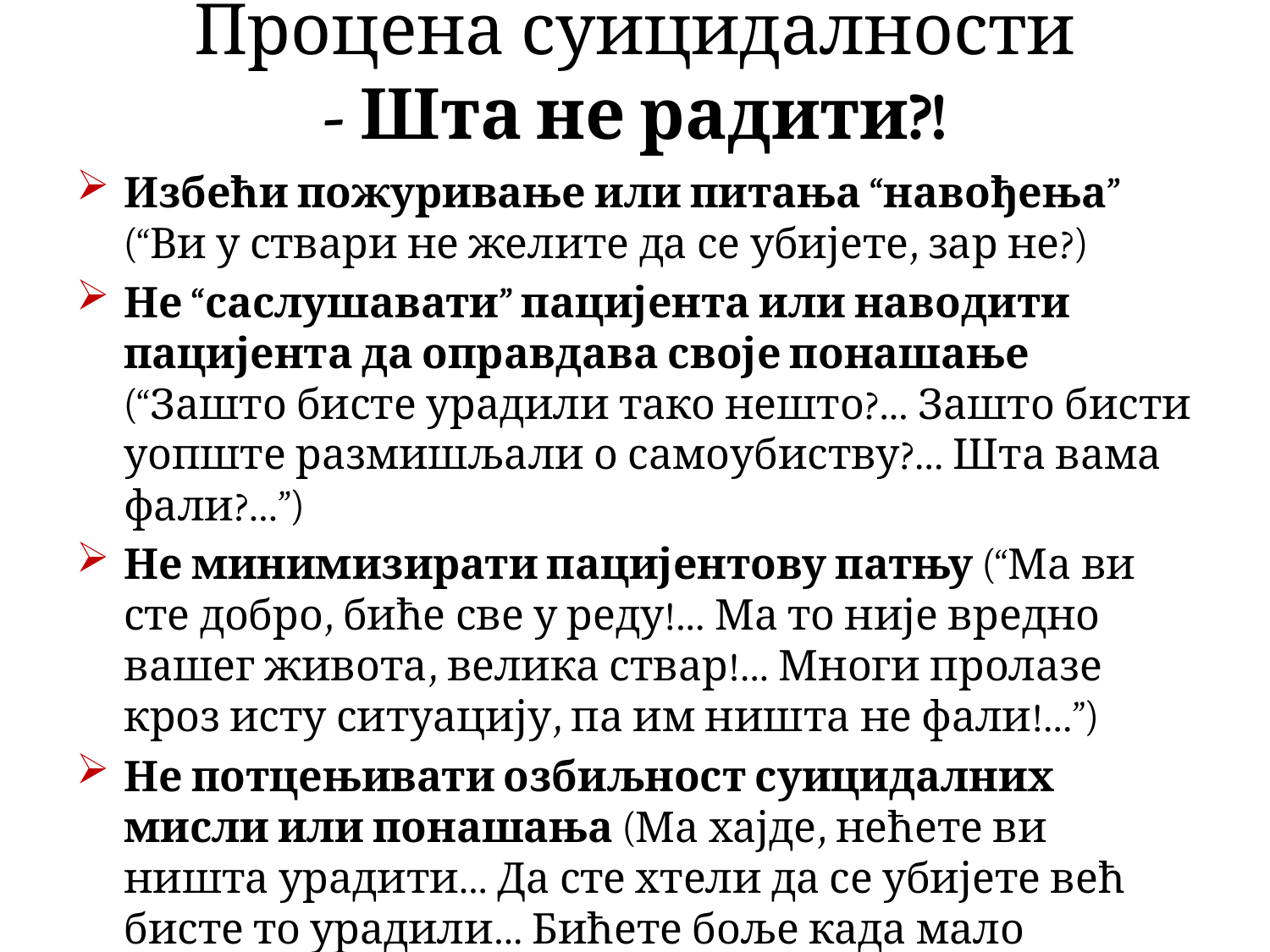

# Процена суицидалности - Шта не радити?!
Избећи пожуривање или питања “навођења” (“Ви у ствари не желите да се убијете, зар не?)
Не “саслушавати” пацијента или наводити пацијента да оправдава своје понашање (“Зашто бисте урадили тако нешто?... Зашто бисти уопште размишљали о самоубиству?... Шта вама фали?...”)
Не минимизирати пацијентову патњу (“Ма ви сте добро, биће све у реду!... Ма то није вредно вашег живота, велика ствар!... Многи пролазе кроз исту ситуацију, па им ништа не фали!...”)
Не потцењивати озбиљност суицидалних мисли или понашања (Ма хајде, нећете ви ништа урадити... Да сте хтели да се убијете већ бисте то урадили... Бићете боље када мало одспавате... Ма пређите преко тога, бићете одлично...”)